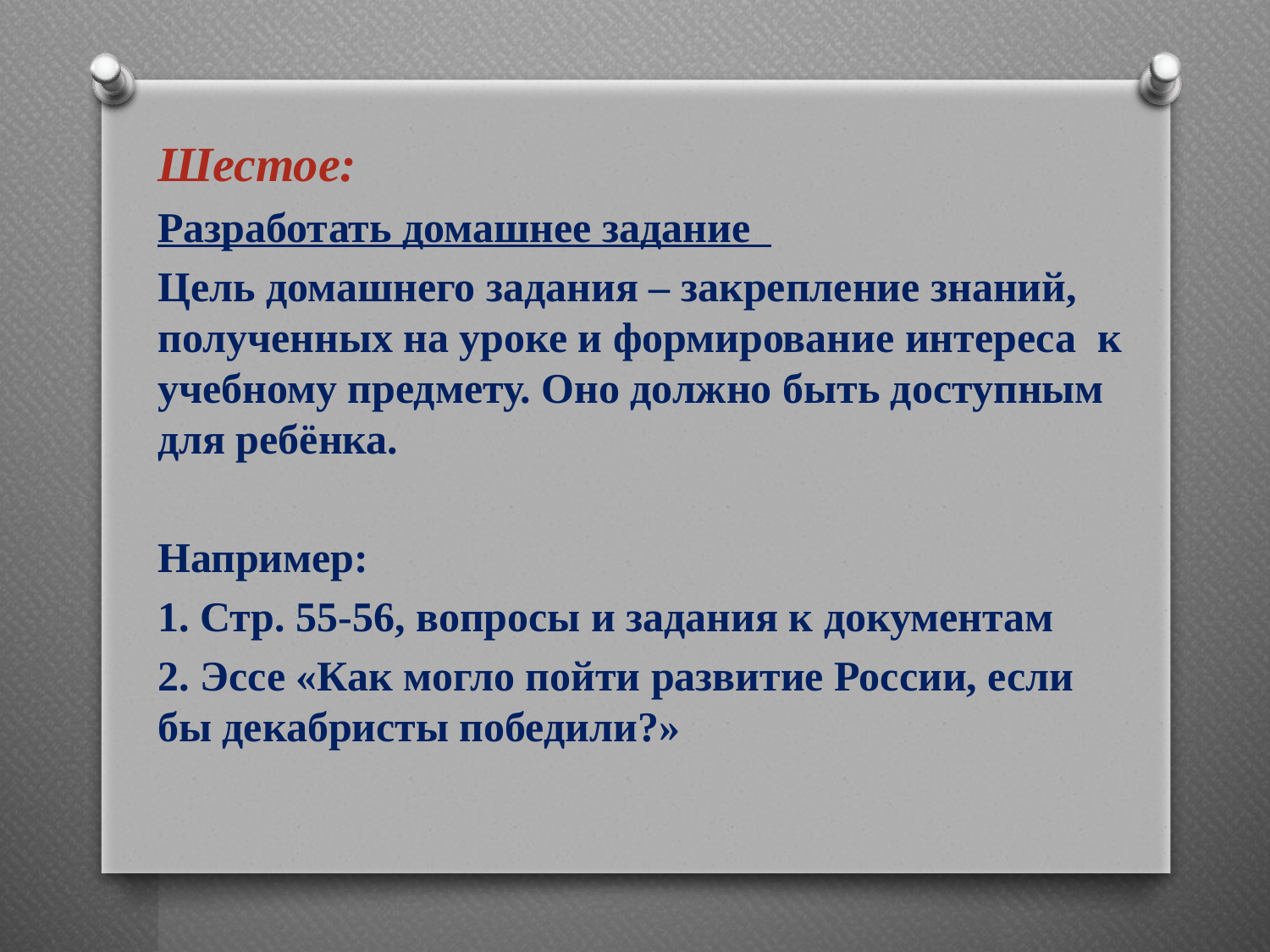

Шестое:
Разработать домашнее задание
Цель домашнего задания – закрепление знаний, полученных на уроке и формирование интереса  к учебному предмету. Оно должно быть доступным для ребёнка.

Например:
1. Стр. 55-56, вопросы и задания к документам
2. Эссе «Как могло пойти развитие России, если бы декабристы победили?»